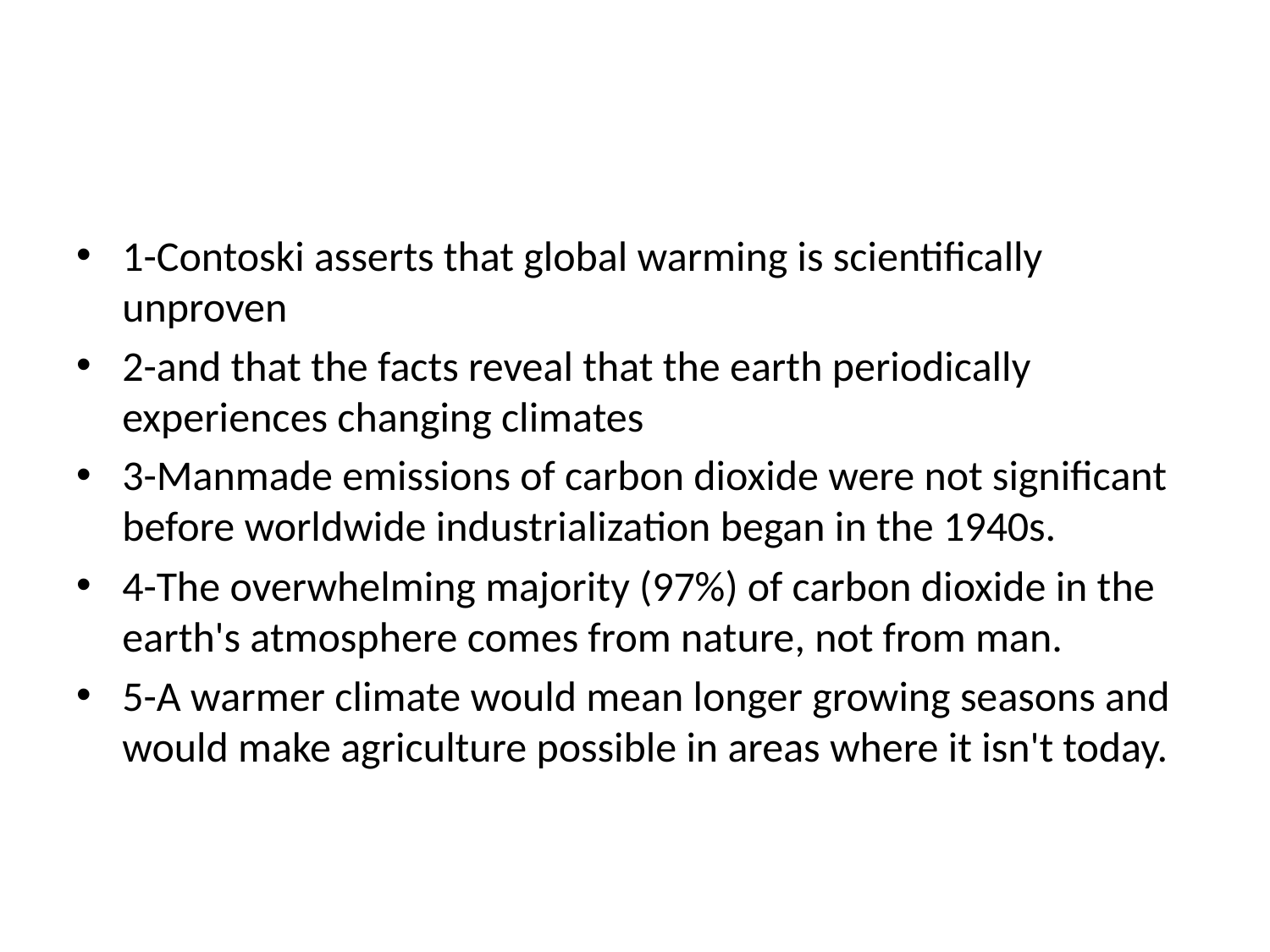

#
1-Contoski asserts that global warming is scientifically unproven
2-and that the facts reveal that the earth periodically experiences changing climates
3-Manmade emissions of carbon dioxide were not significant before worldwide industrialization began in the 1940s.
4-The overwhelming majority (97%) of carbon dioxide in the earth's atmosphere comes from nature, not from man.
5-A warmer climate would mean longer growing seasons and would make agriculture possible in areas where it isn't today.